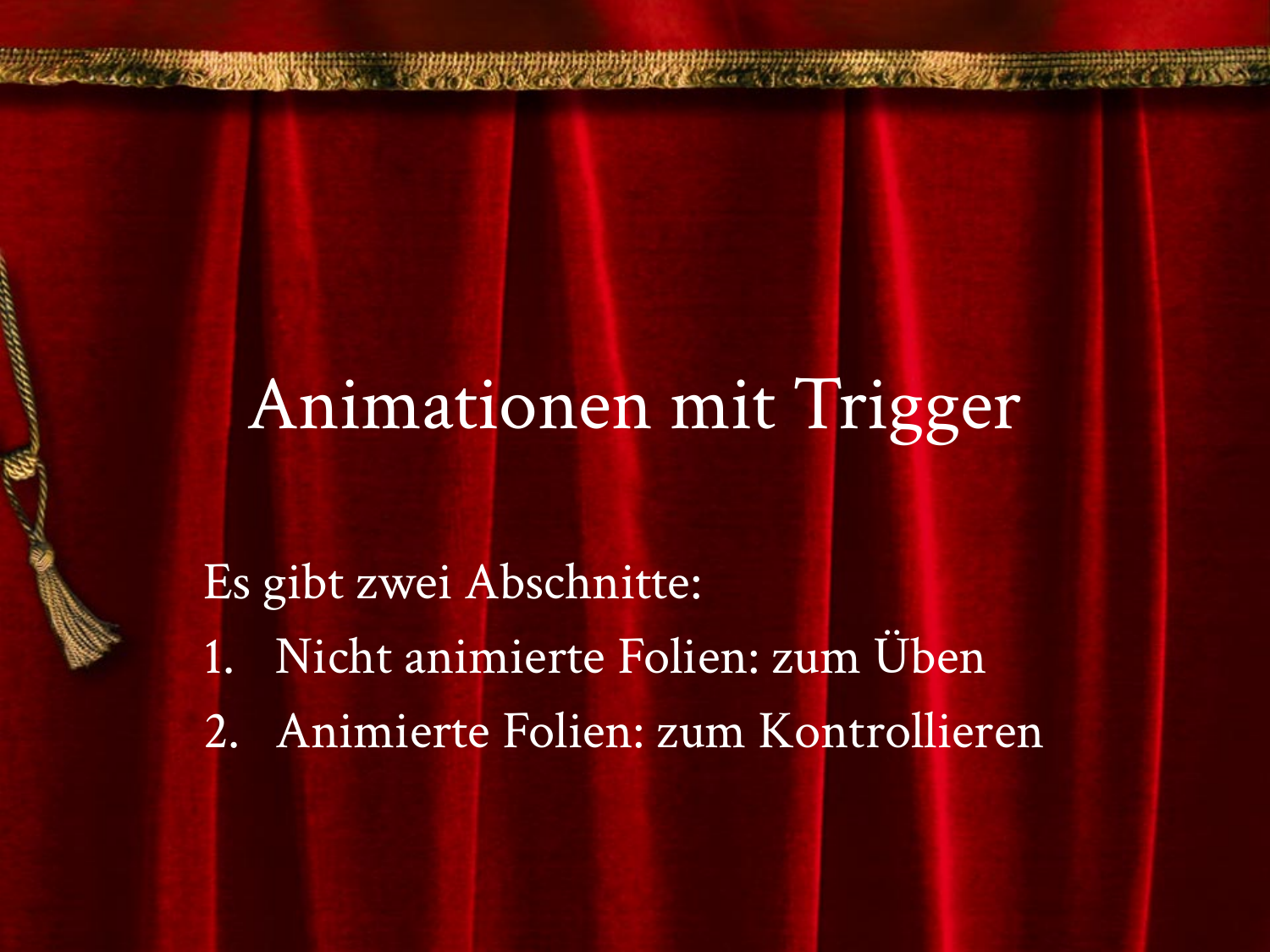

# Animationen mit Trigger
Es gibt zwei Abschnitte:
Nicht animierte Folien: zum Üben
Animierte Folien: zum Kontrollieren